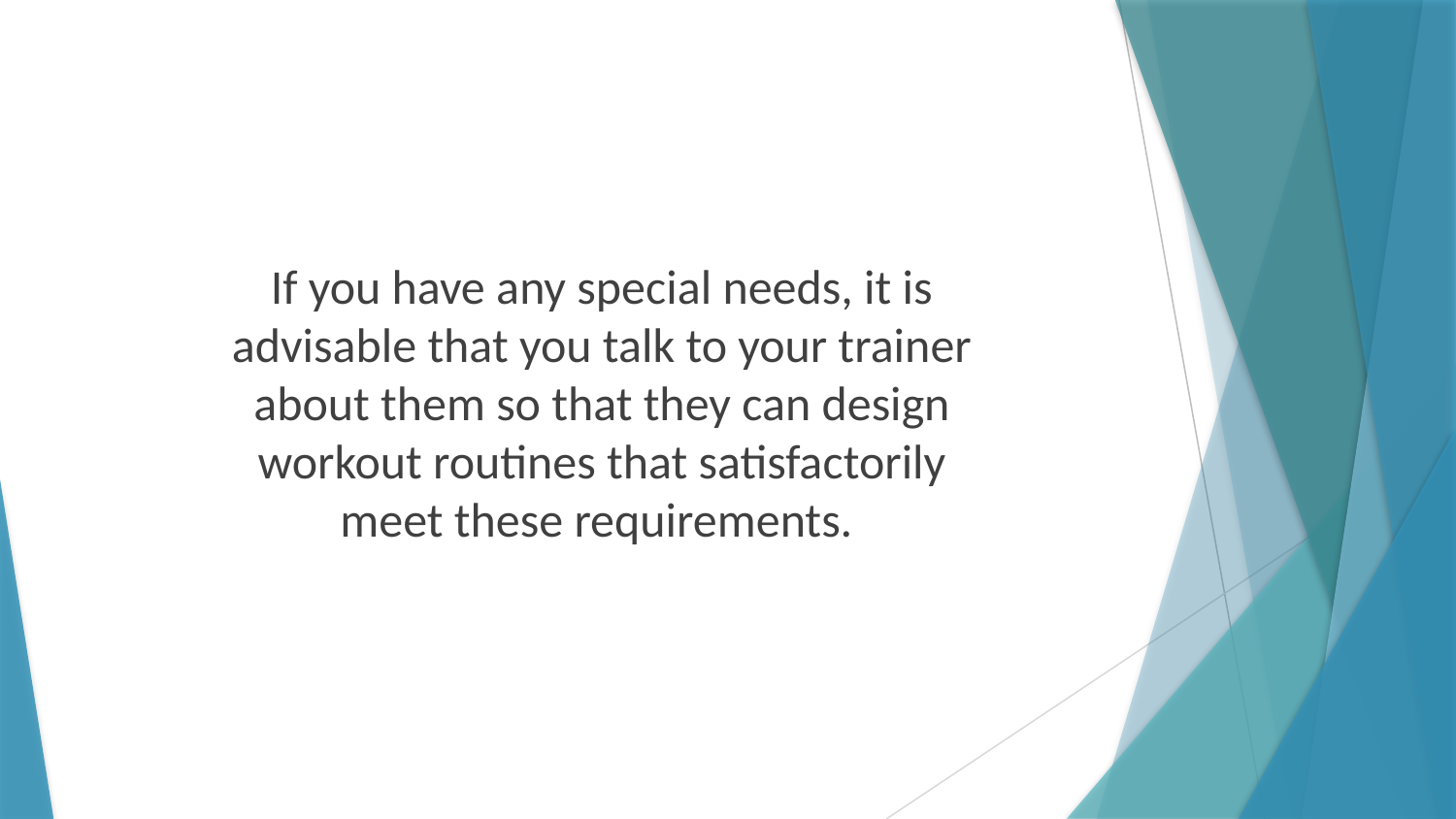

If you have any special needs, it is advisable that you talk to your trainer about them so that they can design workout routines that satisfactorily meet these requirements.